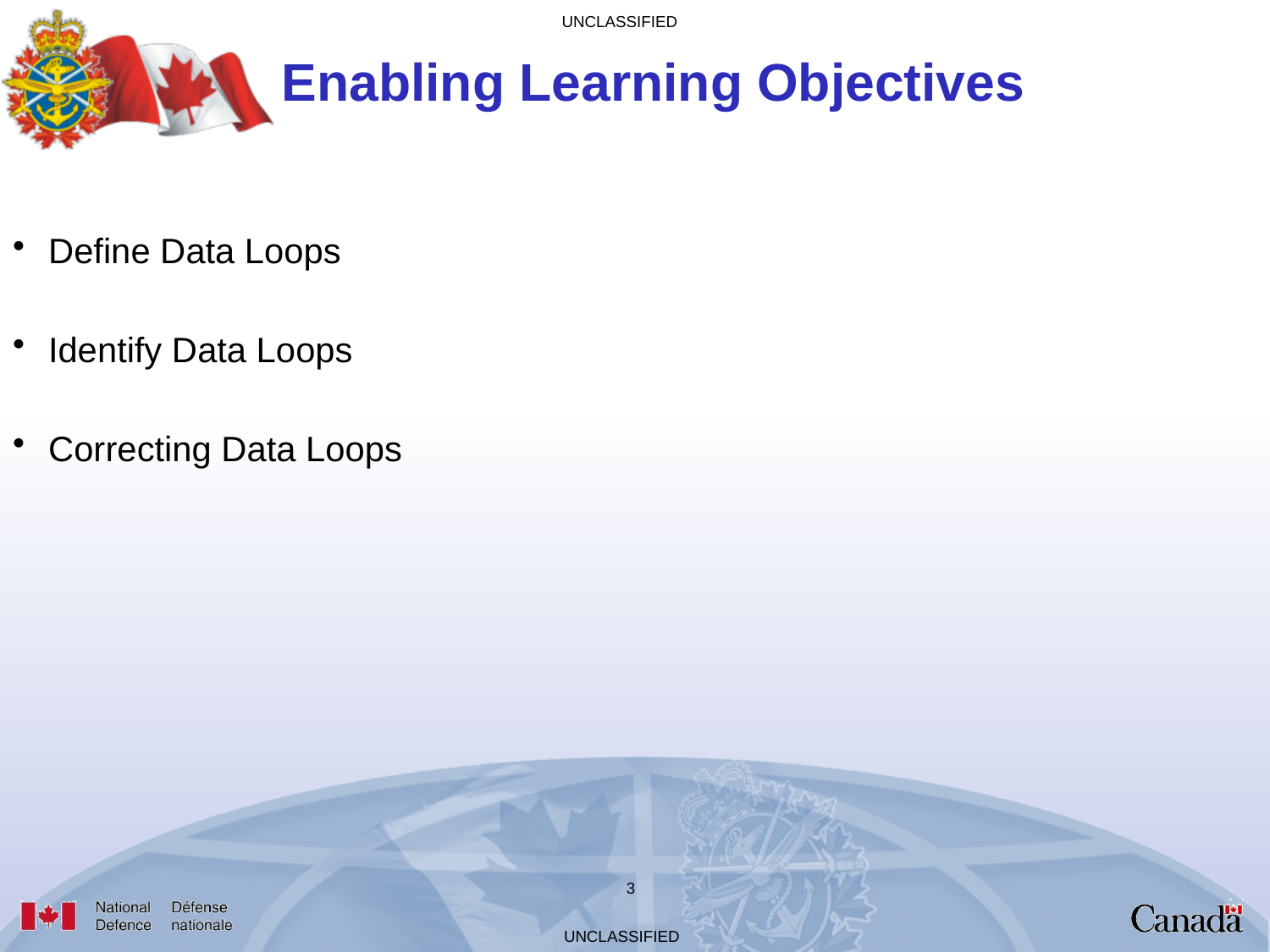

# Enabling Learning Objectives
Define Data Loops

Identify Data Loops

Correcting Data Loops